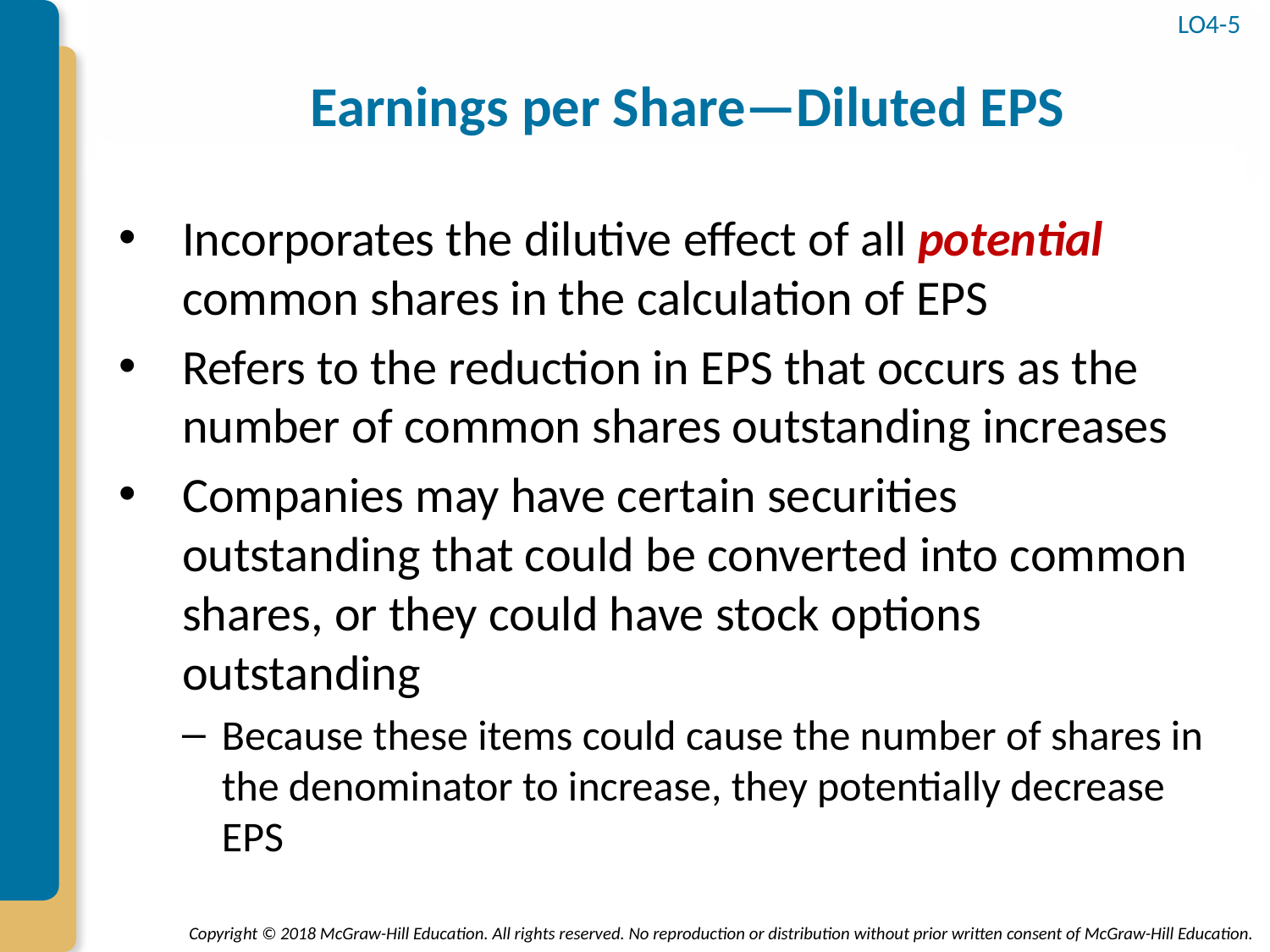

# Earnings per Share—Diluted EPS
LO4-5
Incorporates the dilutive effect of all potential common shares in the calculation of EPS
Refers to the reduction in EPS that occurs as the number of common shares outstanding increases
Companies may have certain securities outstanding that could be converted into common shares, or they could have stock options outstanding
Because these items could cause the number of shares in the denominator to increase, they potentially decrease EPS